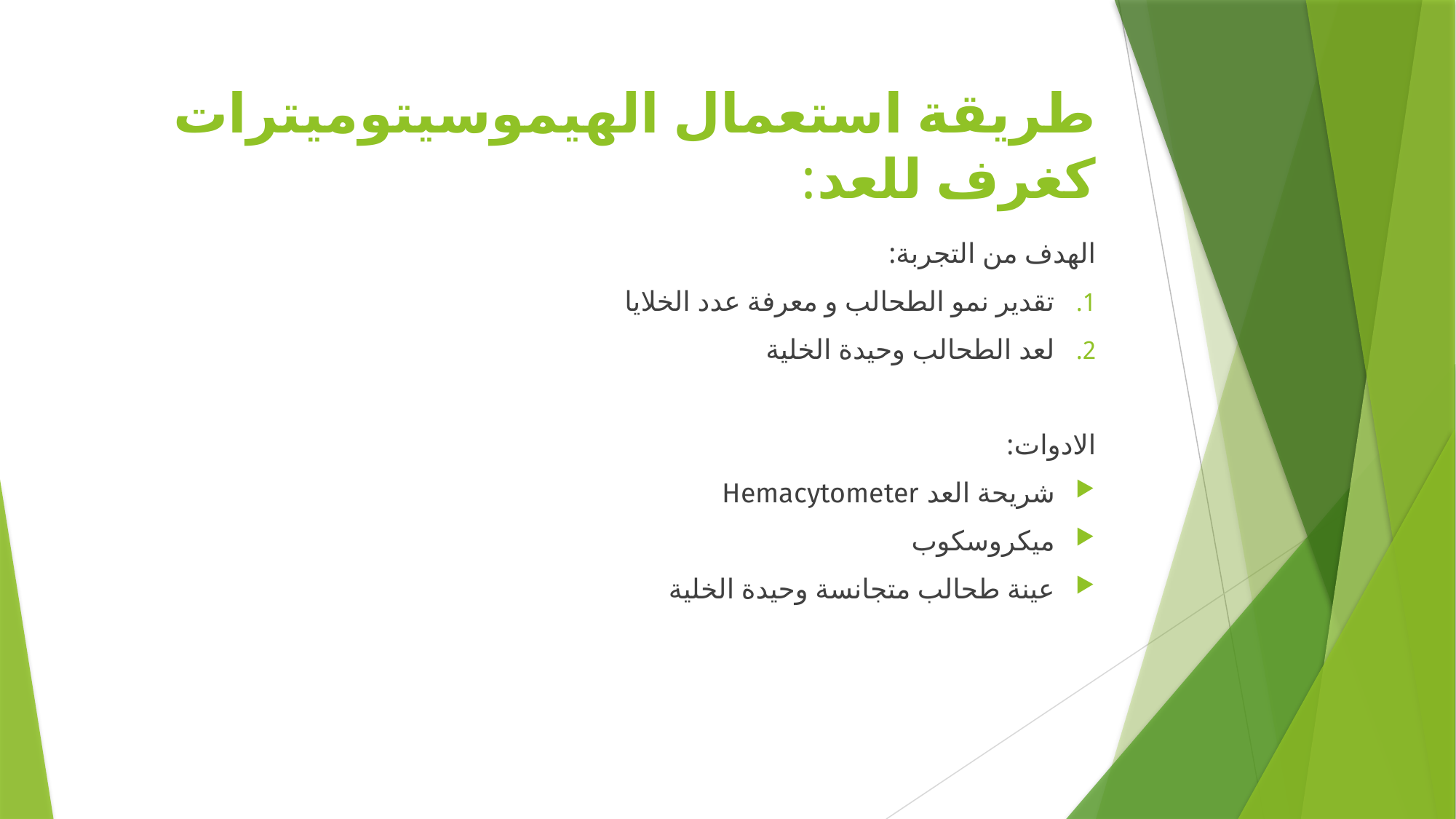

# طريقة استعمال الهيموسيتوميترات كغرف للعد:
الهدف من التجربة:
تقدير نمو الطحالب و معرفة عدد الخلايا
لعد الطحالب وحيدة الخلية

الادوات:
شريحة العد Hemacytometer
ميكروسكوب
عينة طحالب متجانسة وحيدة الخلية